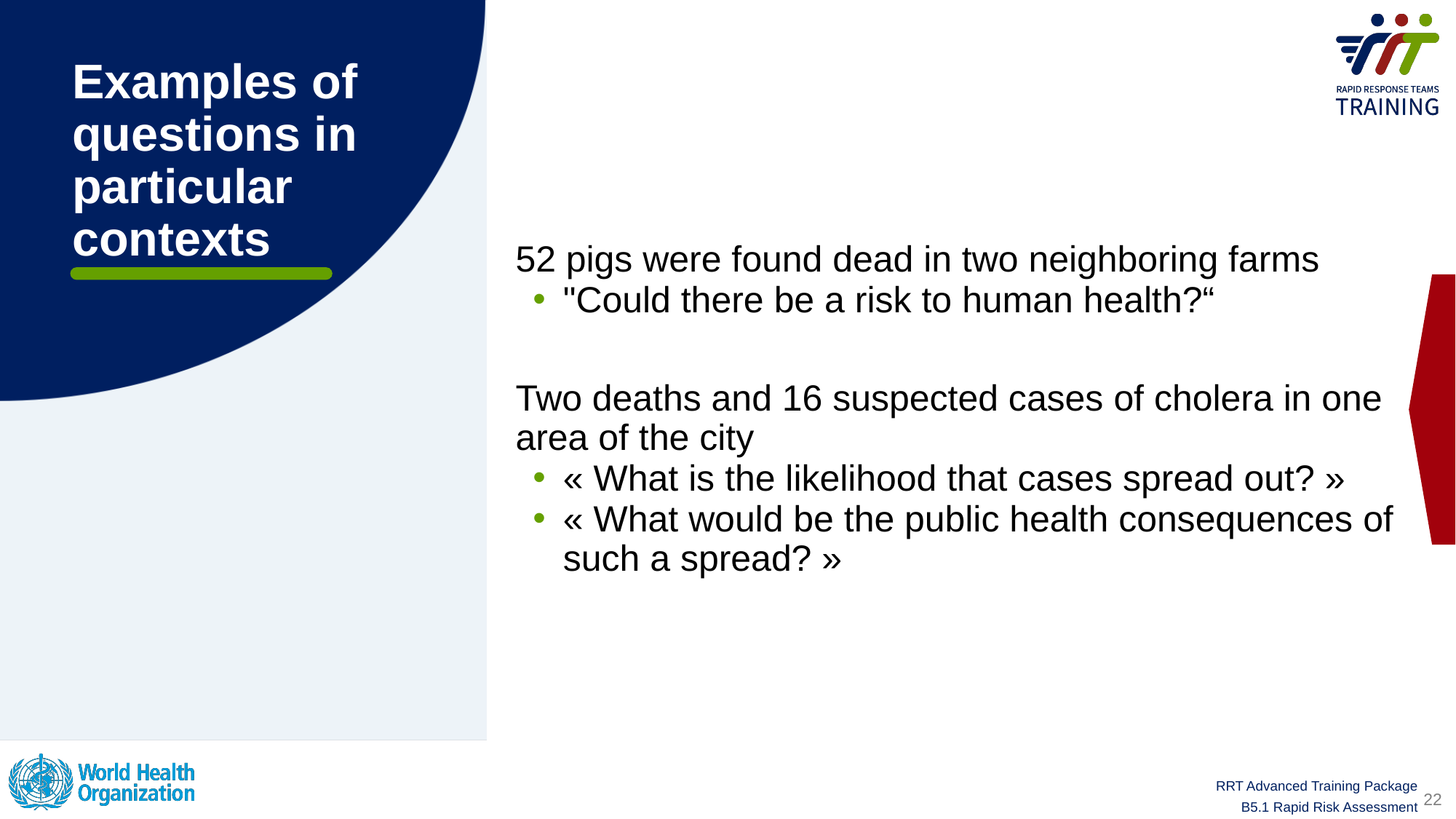

# Examples of questions in particular contexts
52 pigs were found dead in two neighboring farms
"Could there be a risk to human health?“

Two deaths and 16 suspected cases of cholera in one area of the city
« What is the likelihood that cases spread out? »
« What would be the public health consequences of such a spread? »